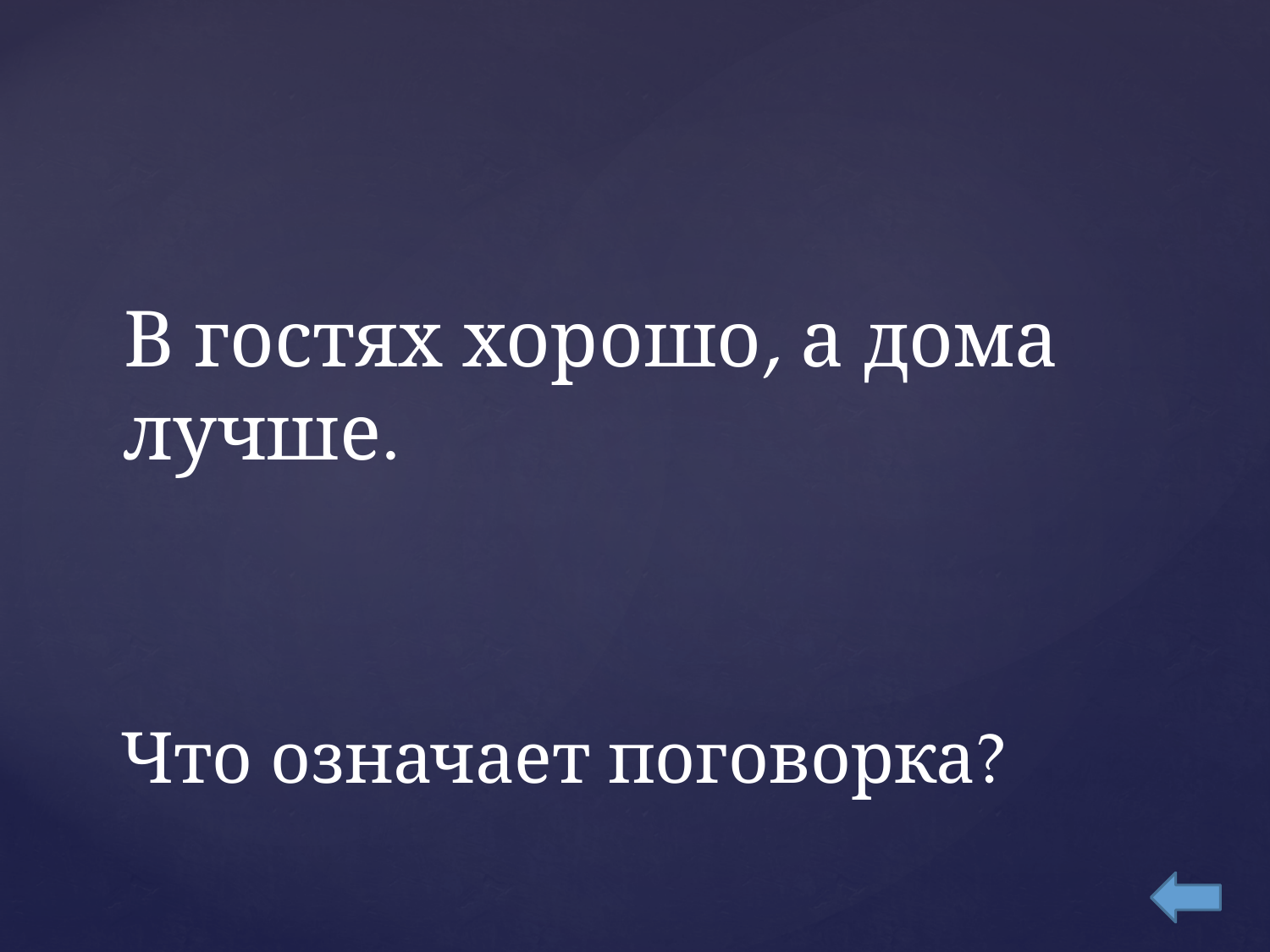

В гостях хорошо, а дома лучше.
# Что означает поговорка?